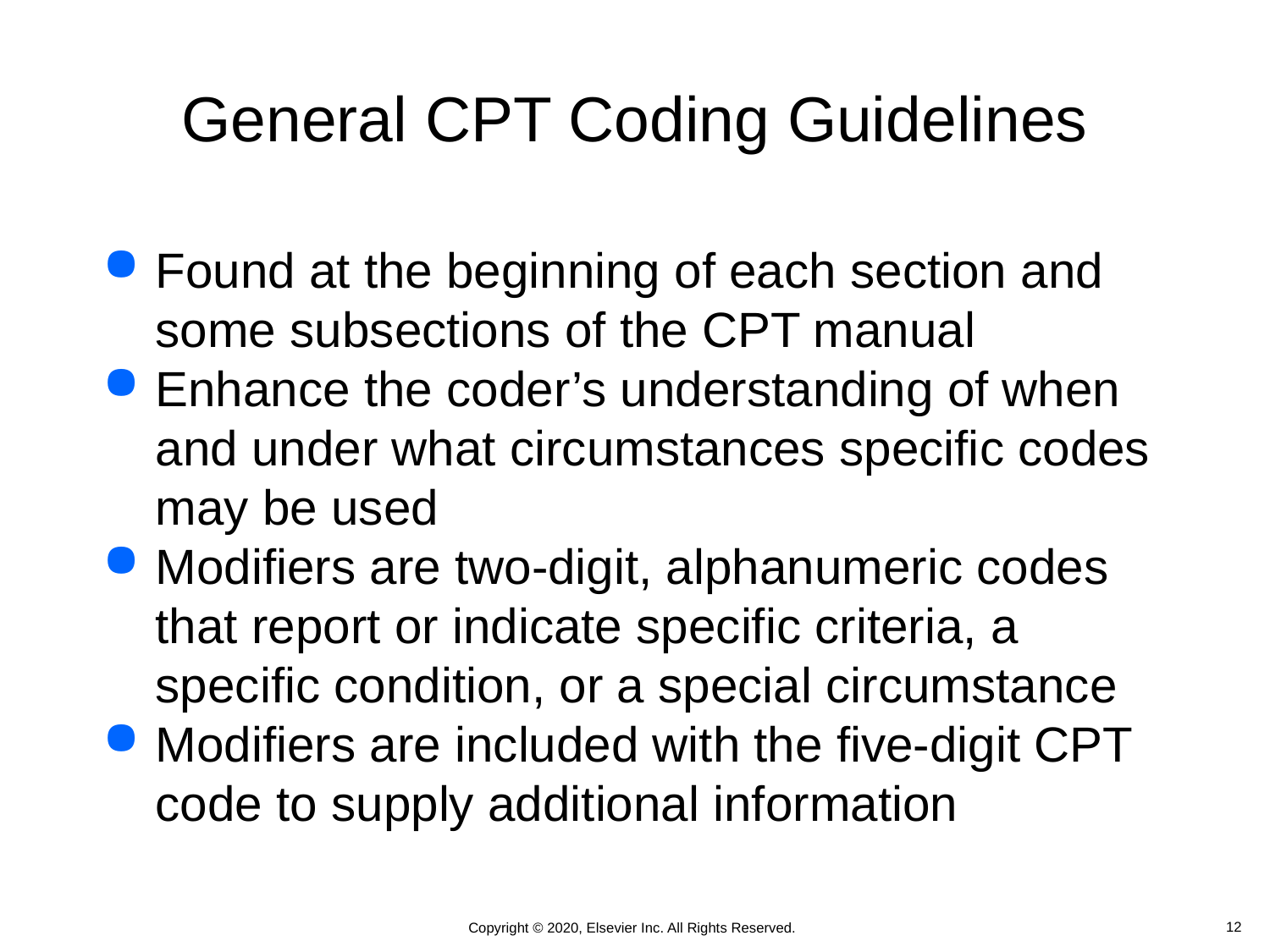

# General CPT Coding Guidelines
Found at the beginning of each section and some subsections of the CPT manual
Enhance the coder’s understanding of when and under what circumstances specific codes may be used
Modifiers are two-digit, alphanumeric codes that report or indicate specific criteria, a specific condition, or a special circumstance
Modifiers are included with the five-digit CPT code to supply additional information
 12